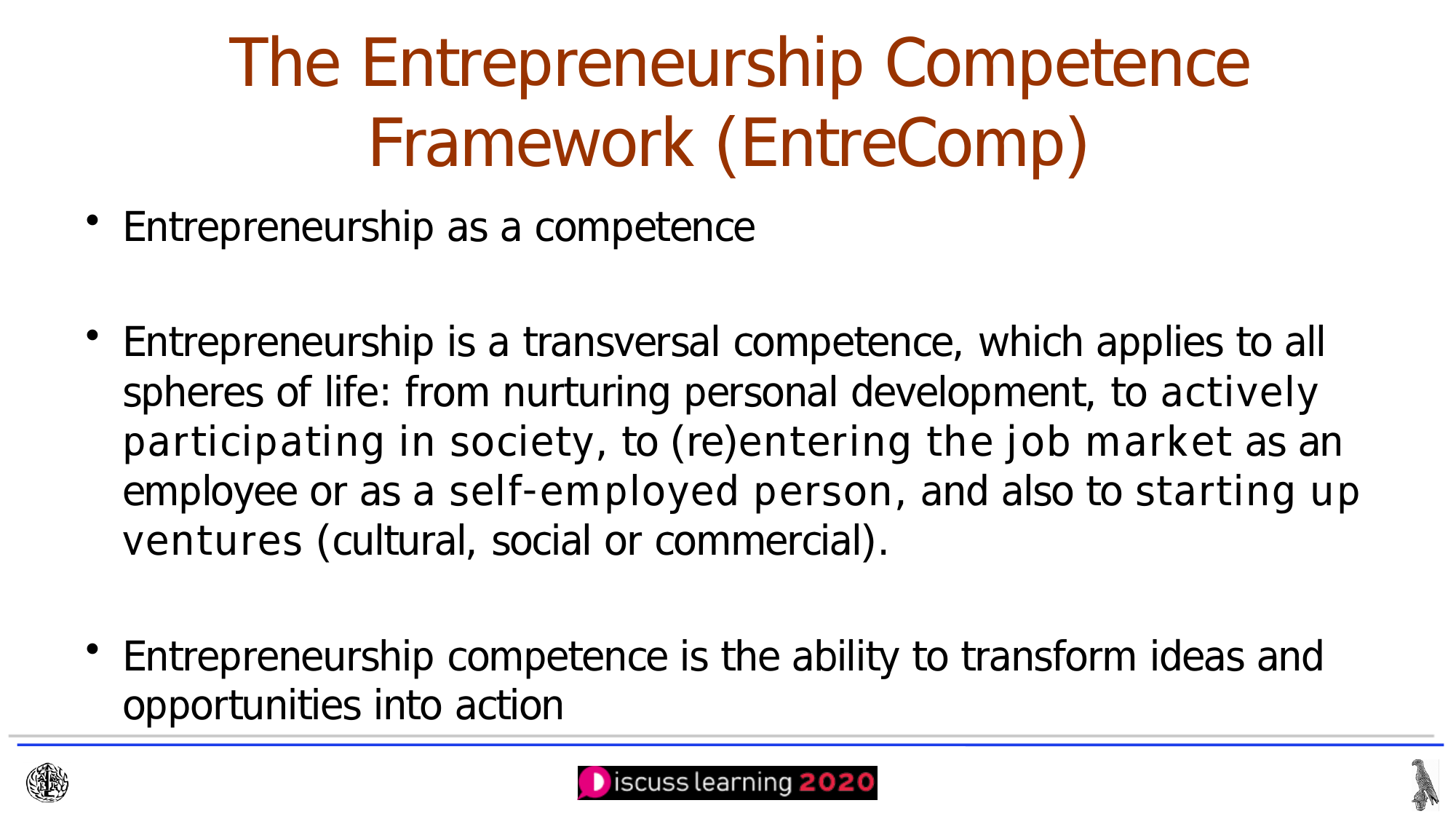

# The Entrepreneurship Competence Framework (EntreComp)
Entrepreneurship as a competence

Entrepreneurship is a transversal competence, which applies to all spheres of life: from nurturing personal development, to actively participating in society, to (re)entering the job market as an employee or as a self-employed person, and also to starting up ventures (cultural, social or commercial).

Entrepreneurship competence is the ability to transform ideas and opportunities into action